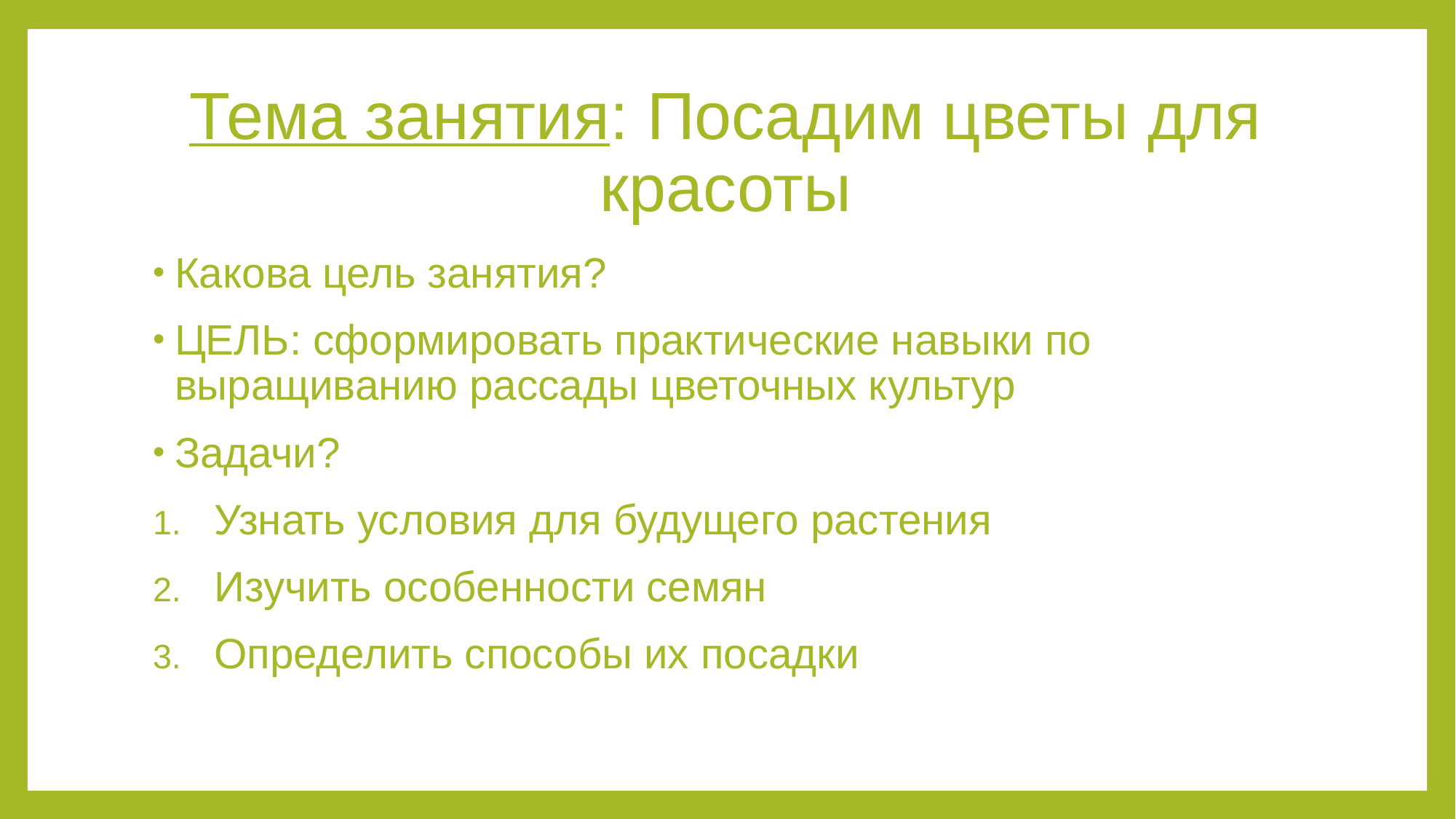

# Тема занятия: Посадим цветы для красоты
Какова цель занятия?
ЦЕЛЬ: сформировать практические навыки по выращиванию рассады цветочных культур
Задачи?
Узнать условия для будущего растения
Изучить особенности семян
Определить способы их посадки